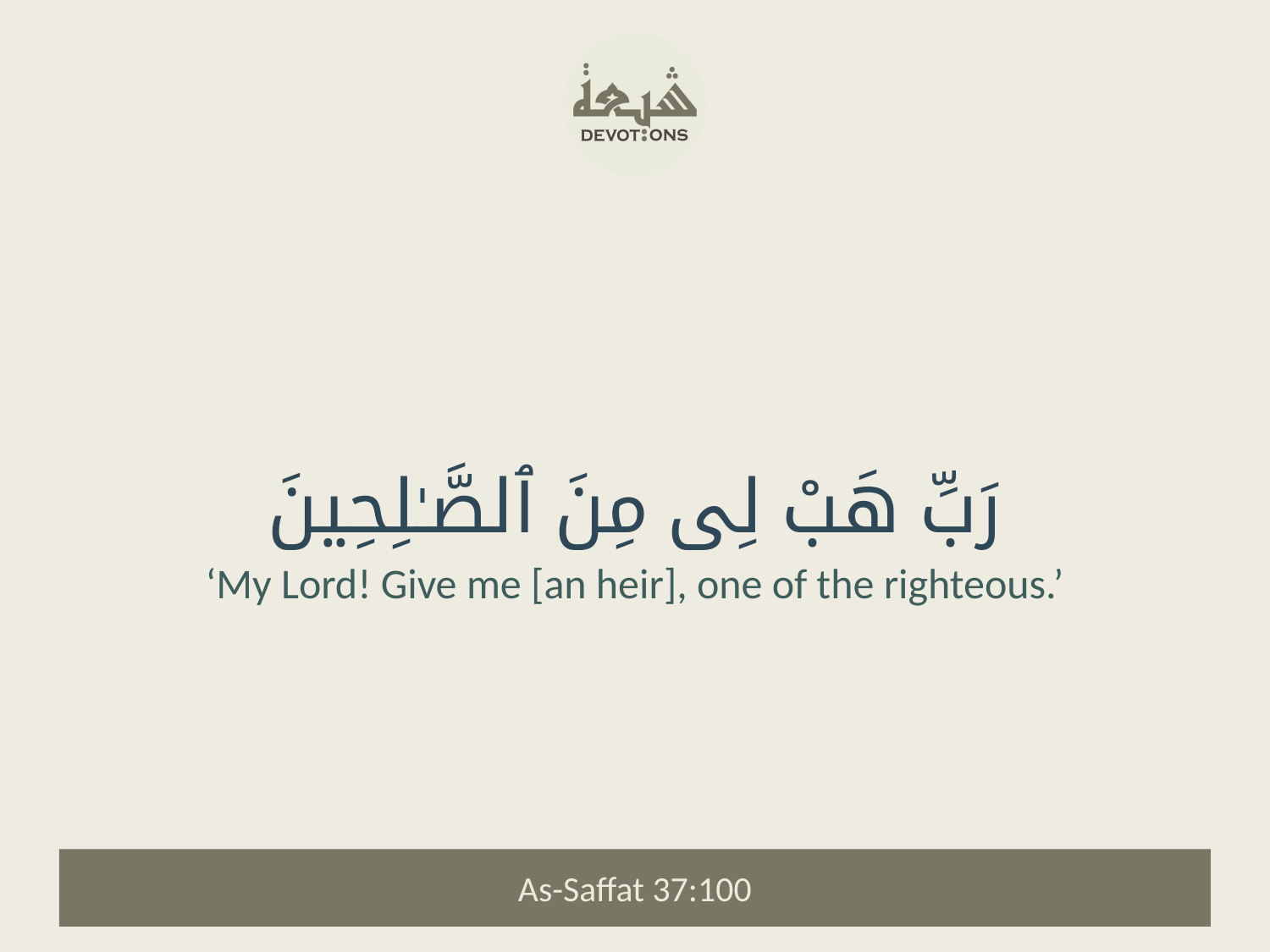

رَبِّ هَبْ لِى مِنَ ٱلصَّـٰلِحِينَ
‘My Lord! Give me [an heir], one of the righteous.’
As-Saffat 37:100